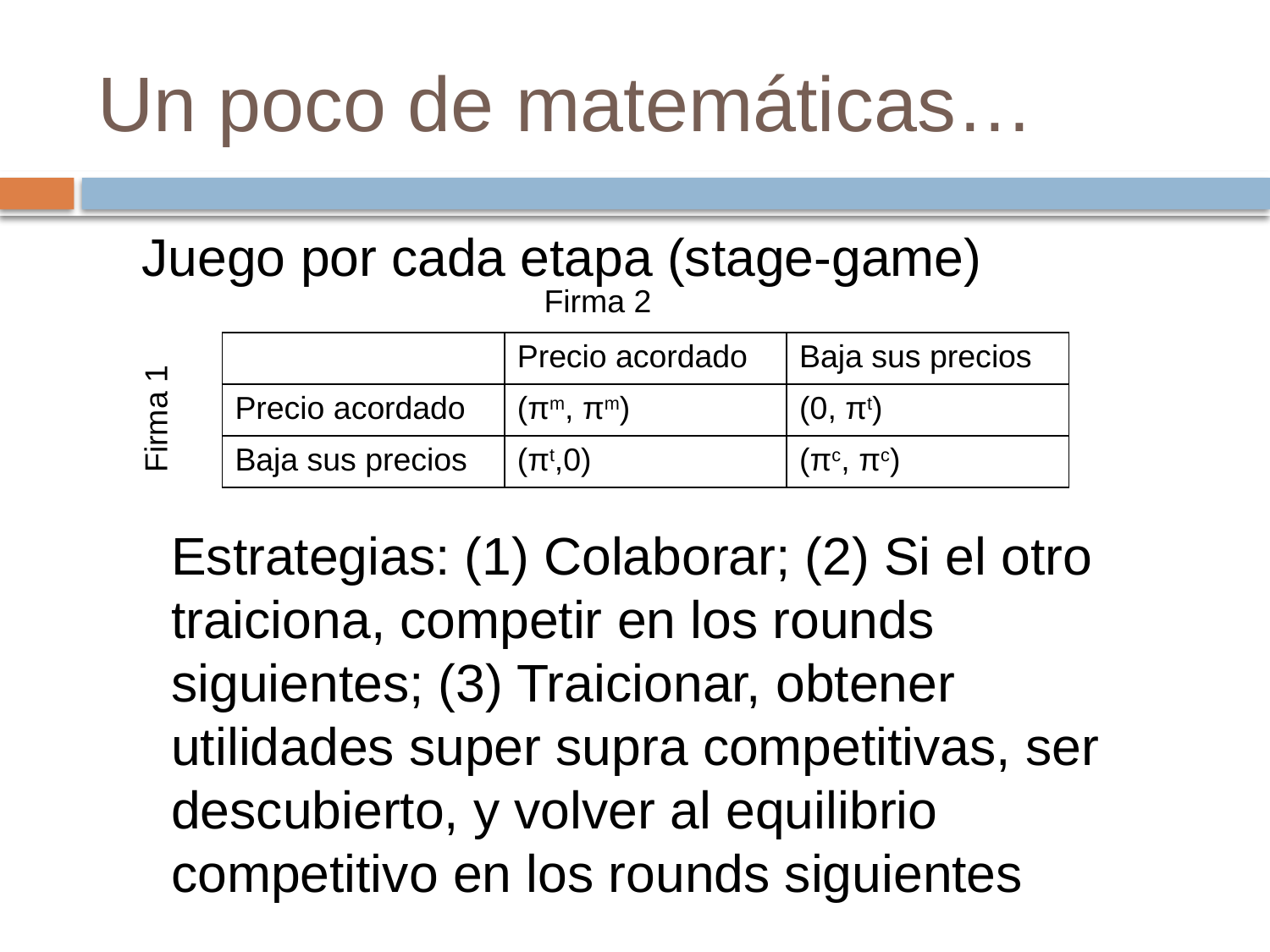

# Un poco de matemáticas…
Juego por cada etapa (stage-game)

Firma 2
|  | Precio acordado | Baja sus precios |
| --- | --- | --- |
| Precio acordado | (πm, πm) | (0, πt) |
| Baja sus precios | (πt,0) | (πc, πc) |
Firma 1
Estrategias: (1) Colaborar; (2) Si el otro traiciona, competir en los rounds siguientes; (3) Traicionar, obtener utilidades super supra competitivas, ser descubierto, y volver al equilibrio competitivo en los rounds siguientes